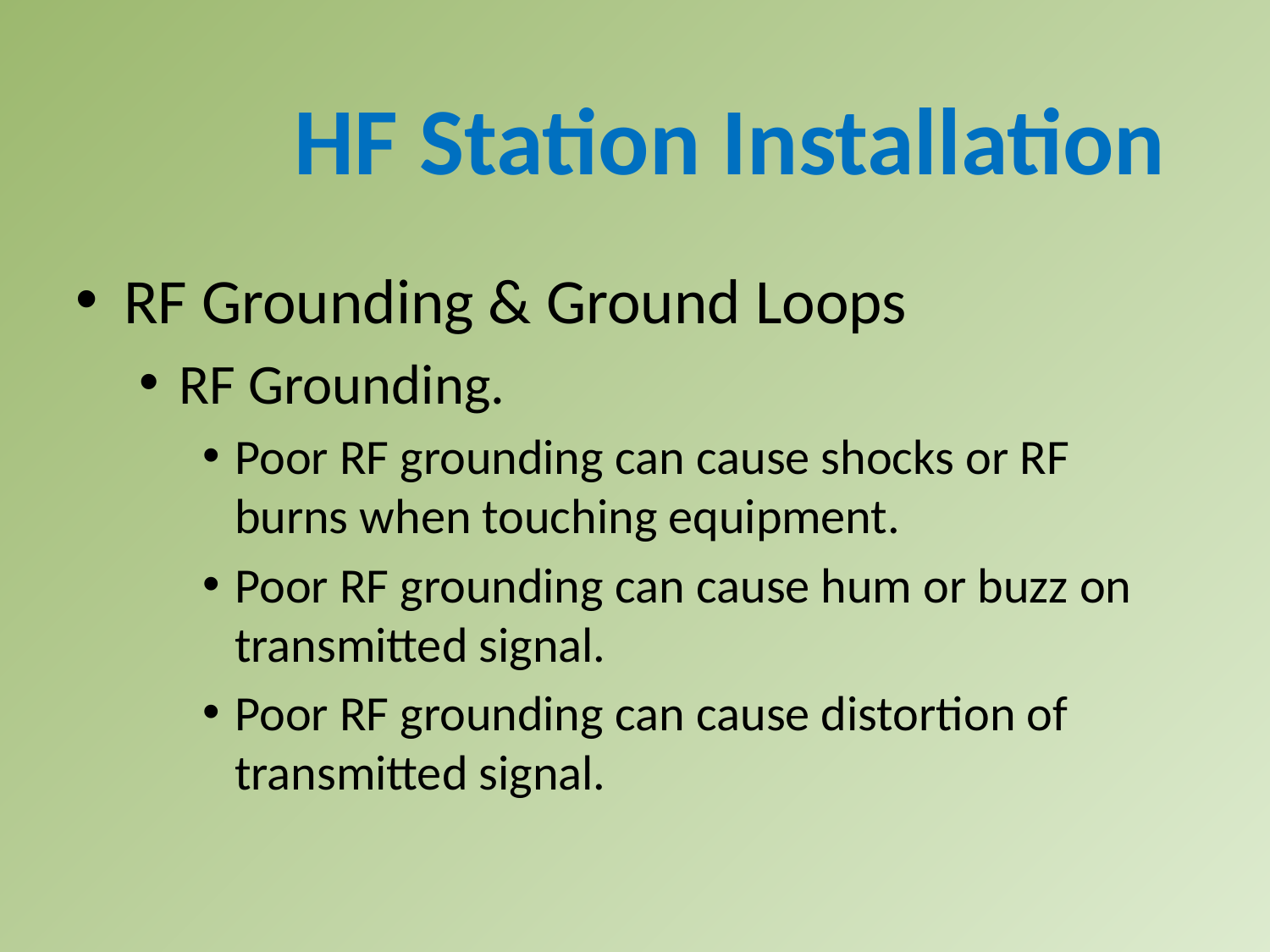

HF Station Installation
RF Grounding & Ground Loops
RF Grounding.
Poor RF grounding can cause shocks or RF burns when touching equipment.
Poor RF grounding can cause hum or buzz on transmitted signal.
Poor RF grounding can cause distortion of transmitted signal.